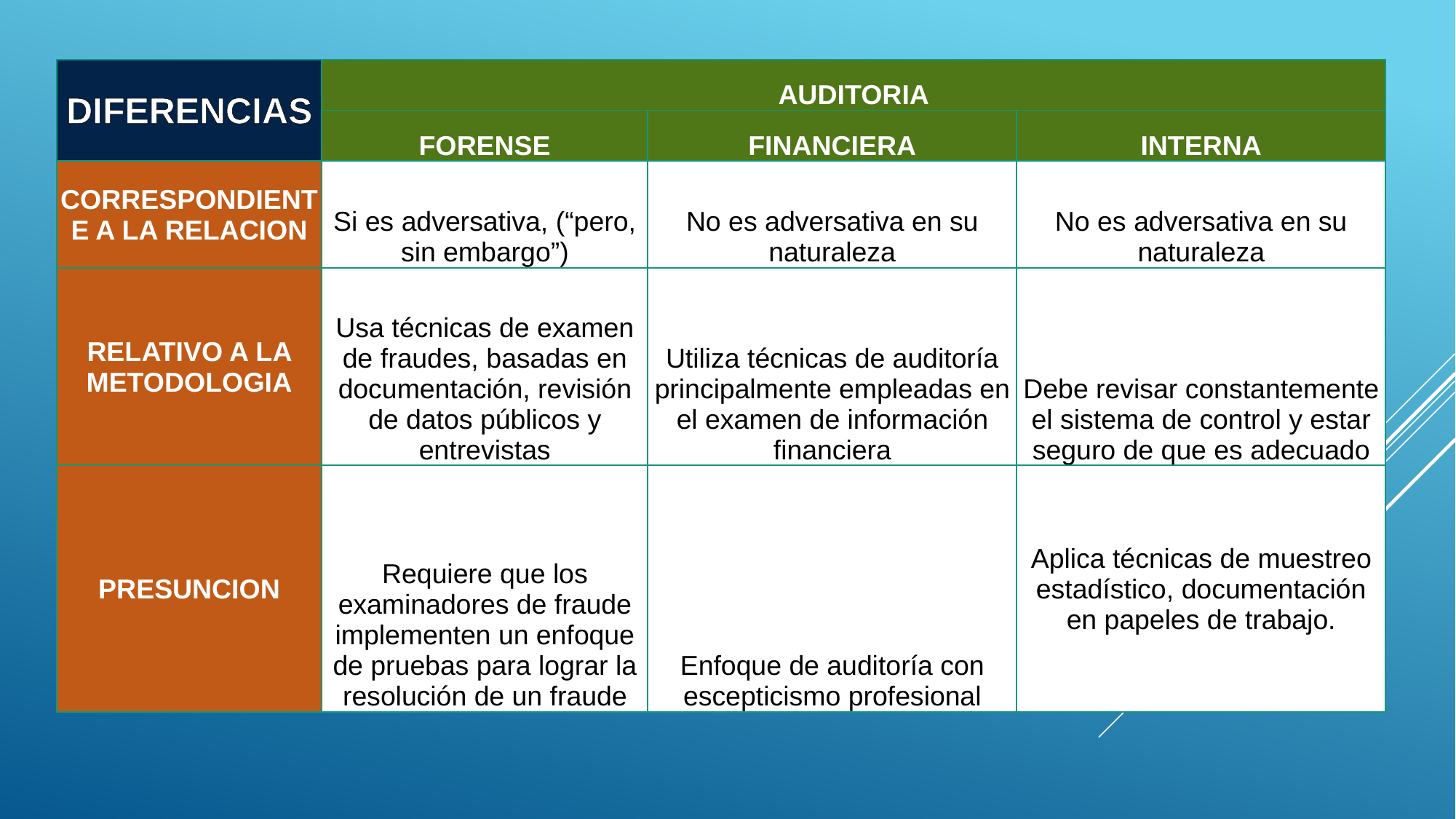

| DIFERENCIAS | AUDITORIA |  |  |
| --- | --- | --- | --- |
|  | FORENSE | FINANCIERA | INTERNA |
| CORRESPONDIENTE A LA RELACION | Si es adversativa, (“pero, sin embargo”) | No es adversativa en su naturaleza | No es adversativa en su naturaleza |
| RELATIVO A LA METODOLOGIA | Usa técnicas de examen de fraudes, basadas en documentación, revisión de datos públicos y entrevistas | Utiliza técnicas de auditoría principalmente empleadas en el examen de información financiera | Debe revisar constantemente el sistema de control y estar seguro de que es adecuado |
| PRESUNCION | Requiere que los examinadores de fraude implementen un enfoque de pruebas para lograr la resolución de un fraude | Enfoque de auditoría con escepticismo profesional | Aplica técnicas de muestreo estadístico, documentación en papeles de trabajo. |